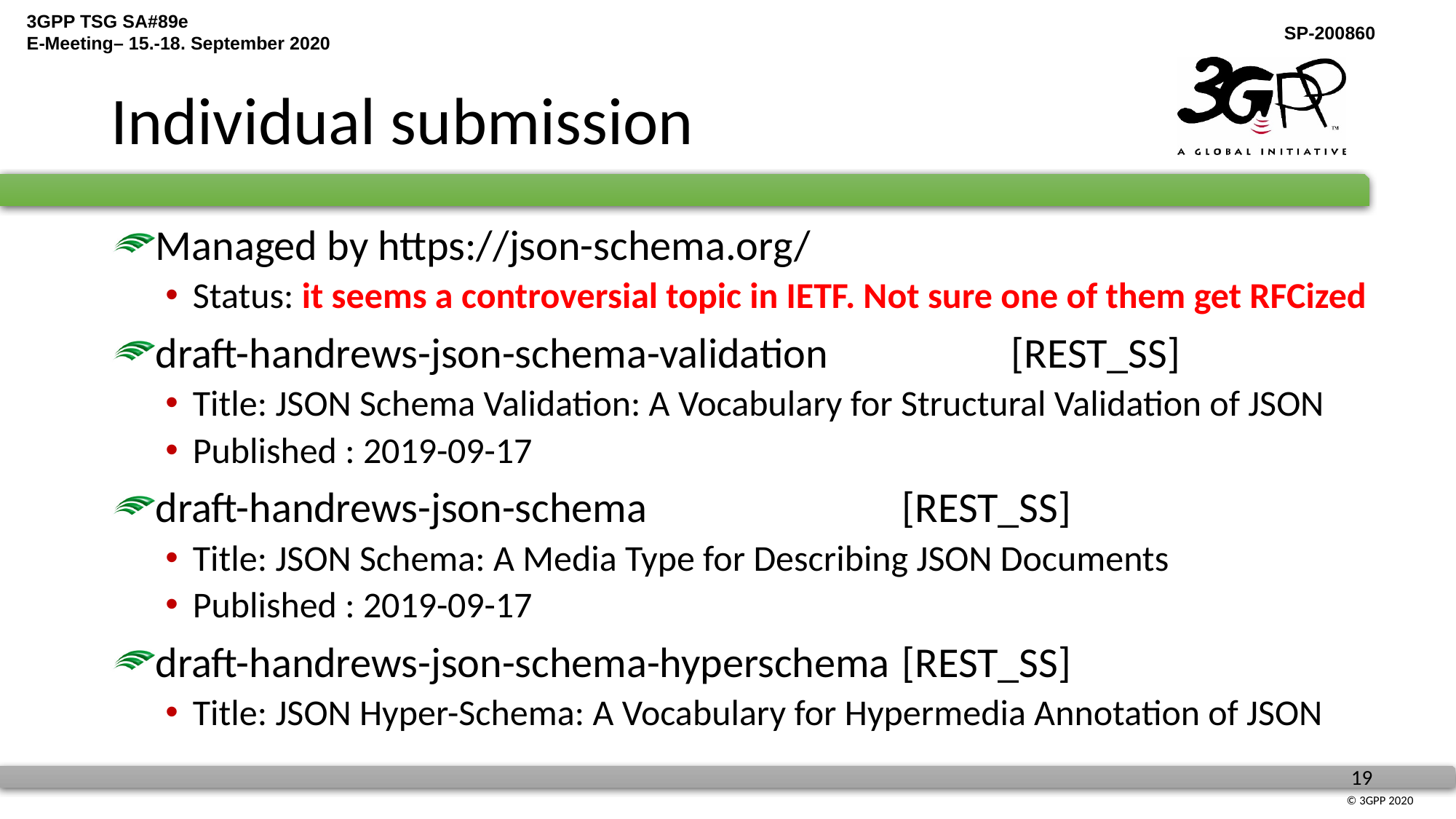

# Individual submission
Managed by https://json-schema.org/
Status: it seems a controversial topic in IETF. Not sure one of them get RFCized
draft-handrews-json-schema-validation		[REST_SS]
Title: JSON Schema Validation: A Vocabulary for Structural Validation of JSON
Published : 2019-09-17
draft-handrews-json-schema 			[REST_SS]
Title: JSON Schema: A Media Type for Describing JSON Documents
Published : 2019-09-17
draft-handrews-json-schema-hyperschema	[REST_SS]
Title: JSON Hyper-Schema: A Vocabulary for Hypermedia Annotation of JSON